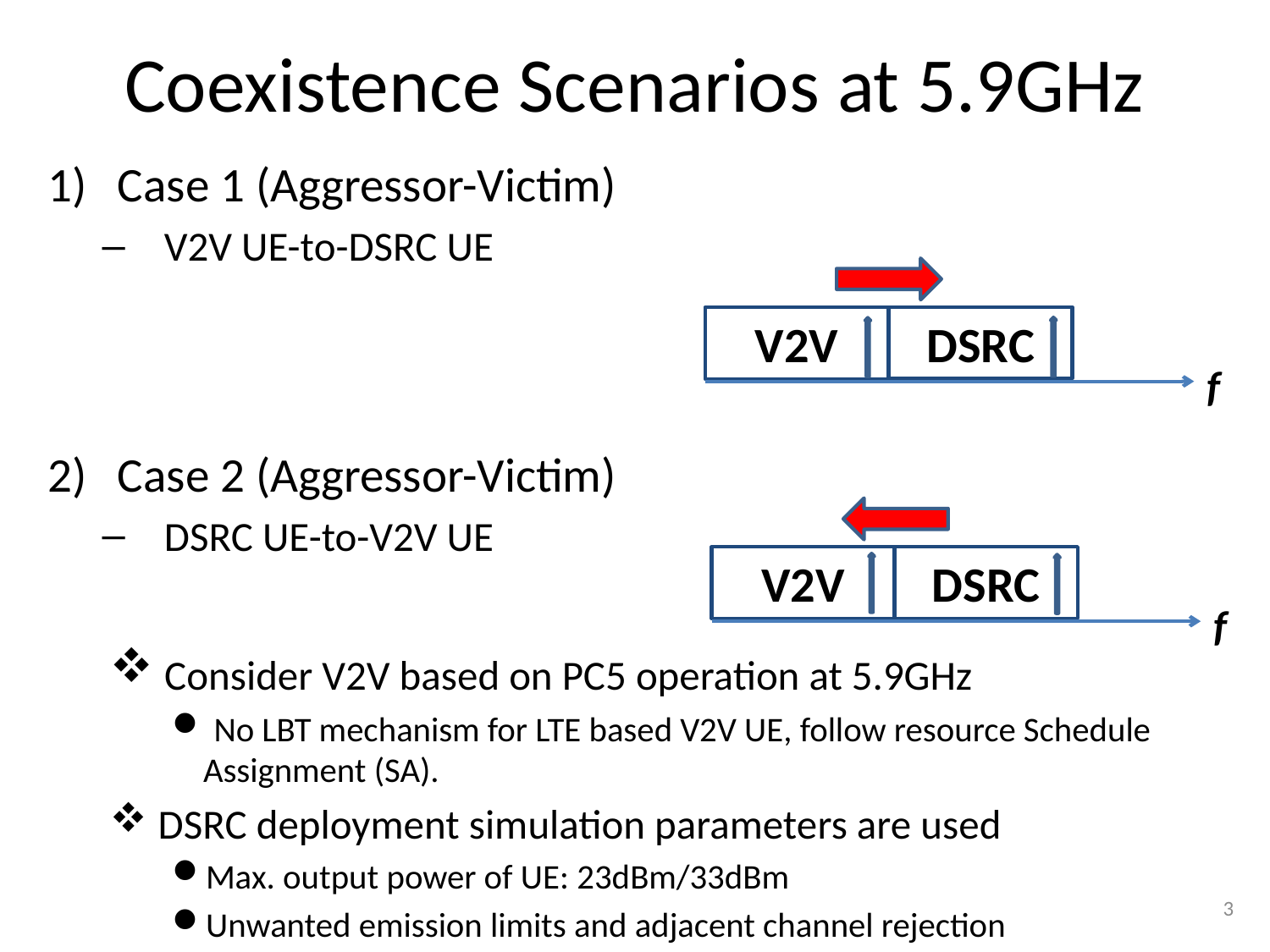

# Coexistence Scenarios at 5.9GHz
Case 1 (Aggressor-Victim)
V2V UE-to-DSRC UE

Case 2 (Aggressor-Victim)
DSRC UE-to-V2V UE

 Consider V2V based on PC5 operation at 5.9GHz
 No LBT mechanism for LTE based V2V UE, follow resource Schedule Assignment (SA).
 DSRC deployment simulation parameters are used
Max. output power of UE: 23dBm/33dBm
Unwanted emission limits and adjacent channel rejection

DSRC
V2V
f

V2V
DSRC

f
3